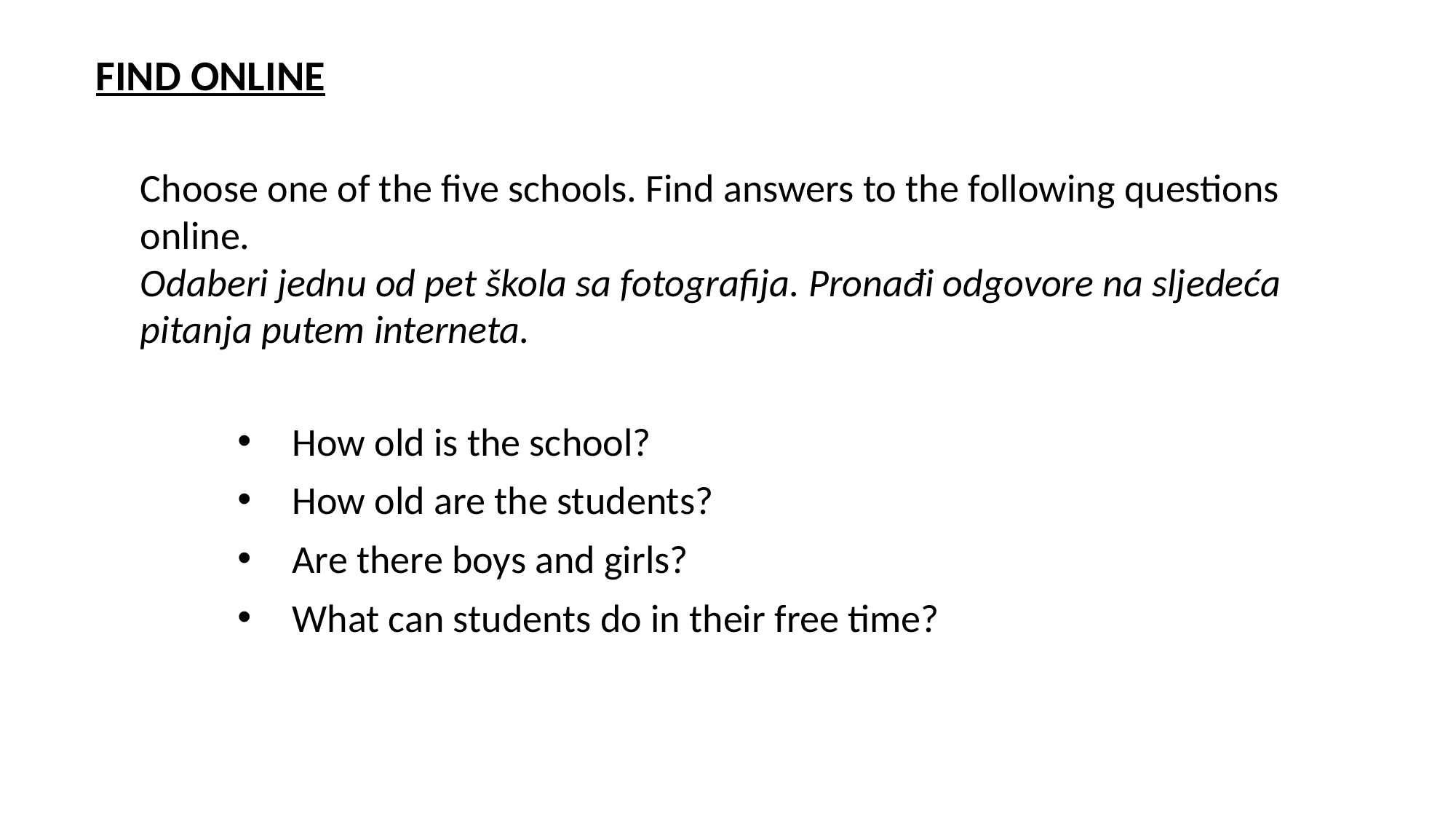

FIND ONLINE
Choose one of the five schools. Find answers to the following questions online.
Odaberi jednu od pet škola sa fotografija. Pronađi odgovore na sljedeća pitanja putem interneta.
How old is the school?
How old are the students?
Are there boys and girls?
What can students do in their free time?